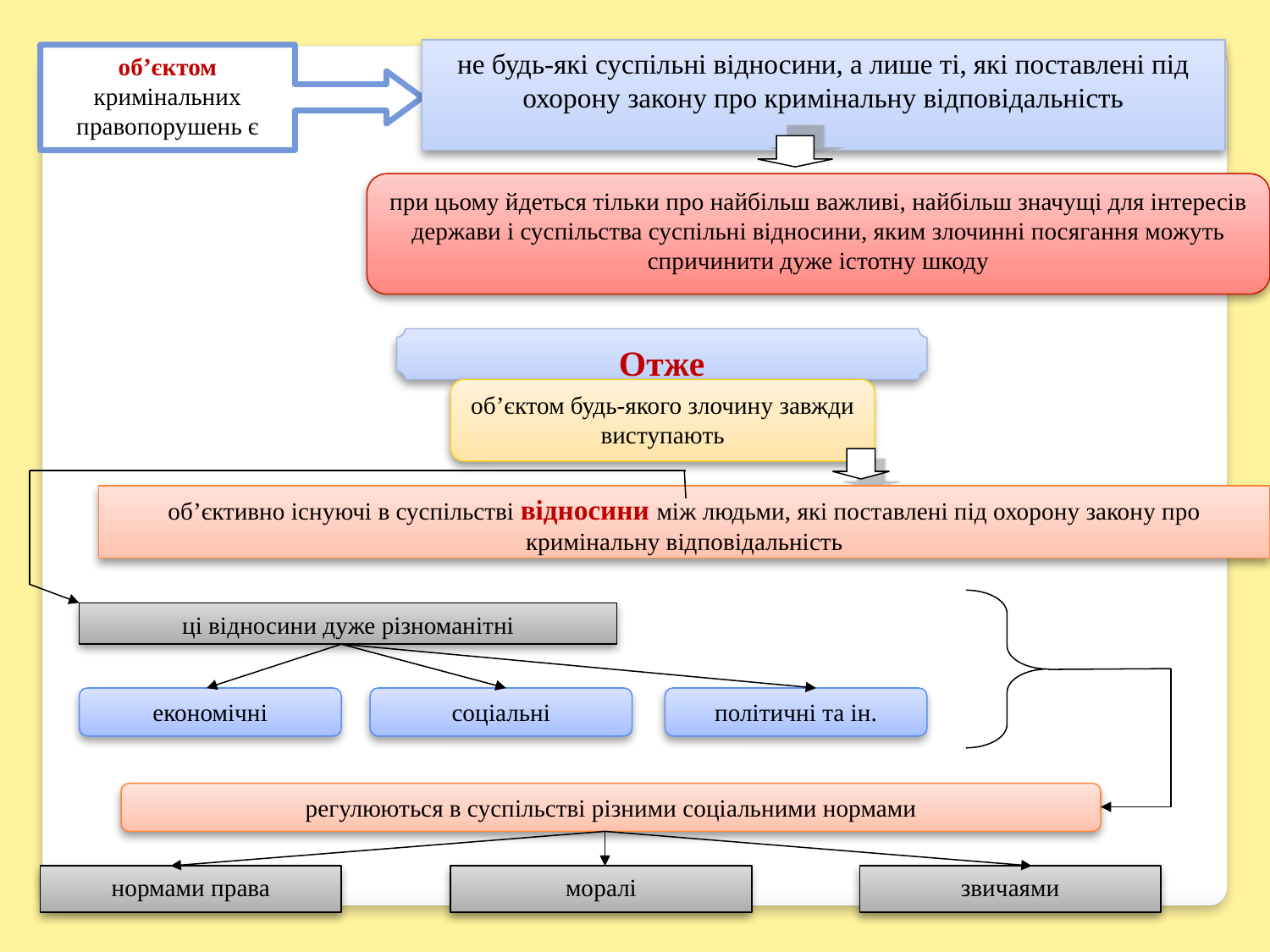

не будь-які суспільні відносини, а лише ті, які поставлені під охорону закону про кримінальну відповідальність

об’єктом кримінальних правопорушень є

при цьому йдеться тільки про найбільш важливі, найбільш значущі для інтересів держави і суспільства суспільні відносини, яким злочинні посягання можуть спричинити дуже істотну шкоду

Отже
об’єктом будь-якого злочину завжди виступають

об’єктивно існуючі в суспільстві відносини між людьми, які поставлені під охорону закону про кримінальну відповідальність

ці відносини дуже різноманітні
економічні
соціальні
політичні та ін.
регулюються в суспільстві різними соціальними нормами
нормами права
моралі
звичаями